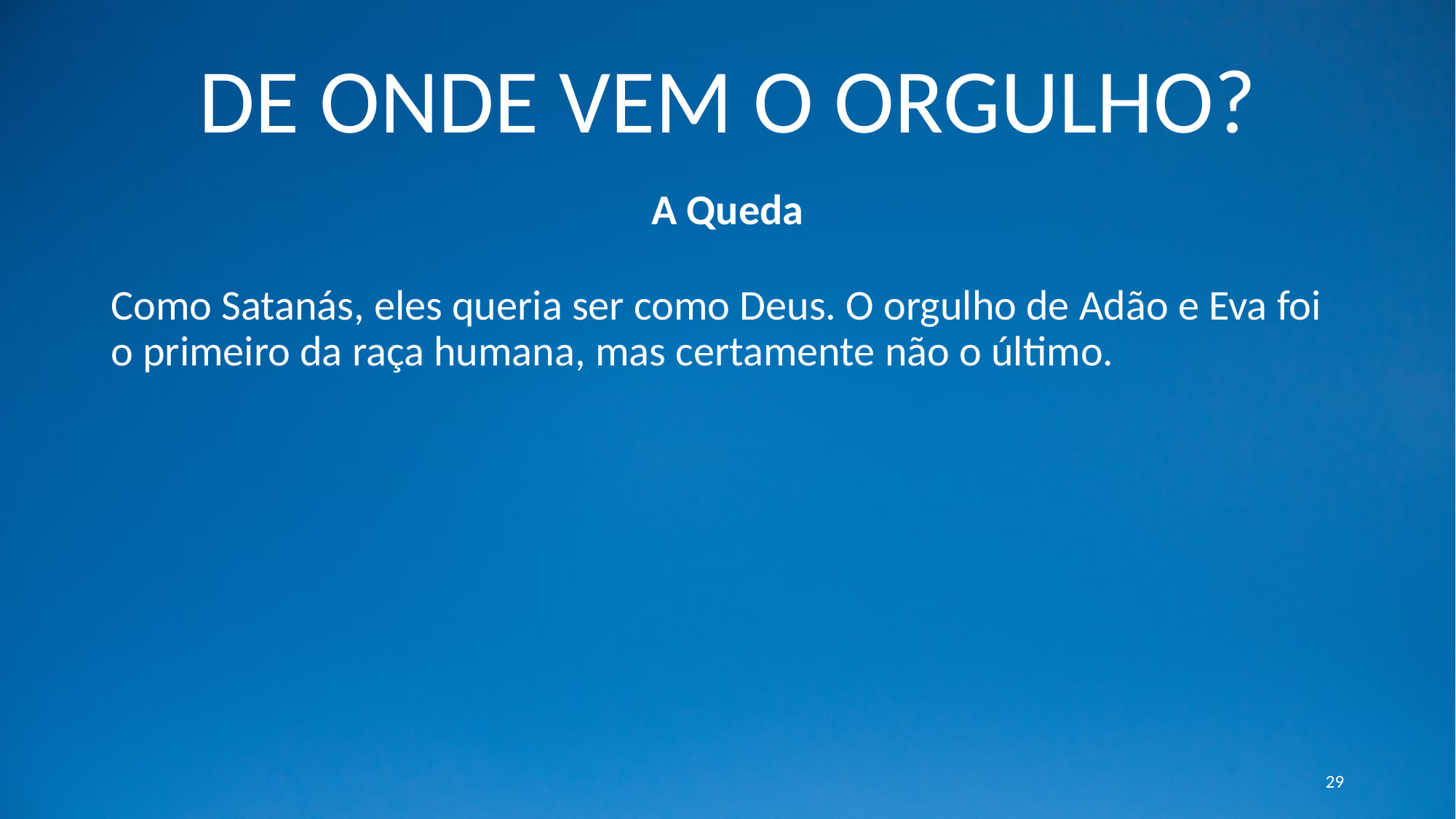

# DE ONDE VEM O ORGULHO?
A Queda

Como Satanás, eles queria ser como Deus. O orgulho de Adão e Eva foi o primeiro da raça humana, mas certamente não o último.
29